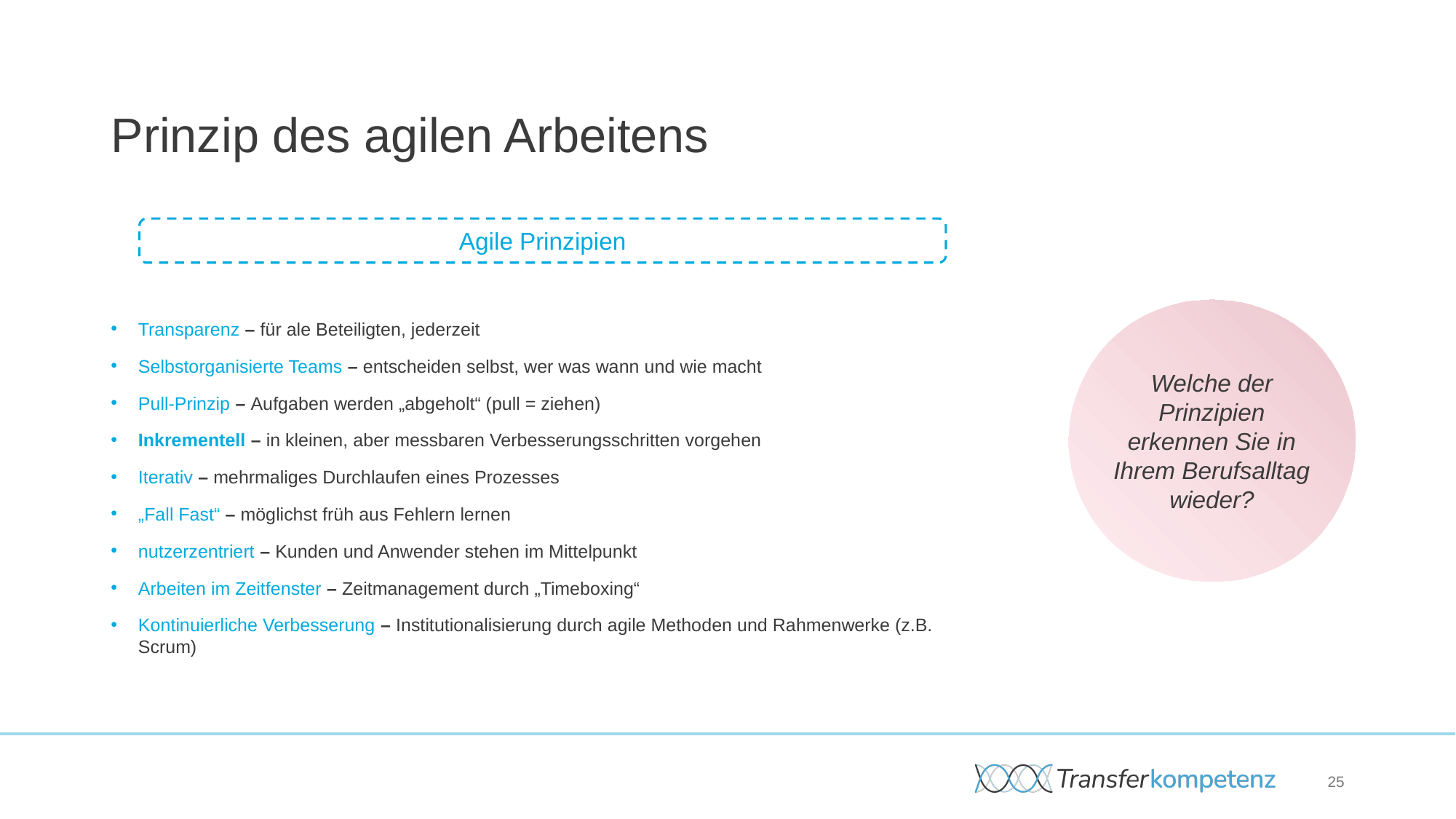

Prinzip des agilen Arbeitens
Agile Prinzipien

Transparenz – für ale Beteiligten, jederzeit
Selbstorganisierte Teams – entscheiden selbst, wer was wann und wie macht
Pull-Prinzip – Aufgaben werden „abgeholt“ (pull = ziehen)
Inkrementell – in kleinen, aber messbaren Verbesserungsschritten vorgehen
Iterativ – mehrmaliges Durchlaufen eines Prozesses
„Fall Fast“ – möglichst früh aus Fehlern lernen
nutzerzentriert – Kunden und Anwender stehen im Mittelpunkt
Arbeiten im Zeitfenster – Zeitmanagement durch „Timeboxing“
Kontinuierliche Verbesserung – Institutionalisierung durch agile Methoden und Rahmenwerke (z.B. Scrum)
Welche der Prinzipien erkennen Sie in Ihrem Berufsalltag wieder?
25